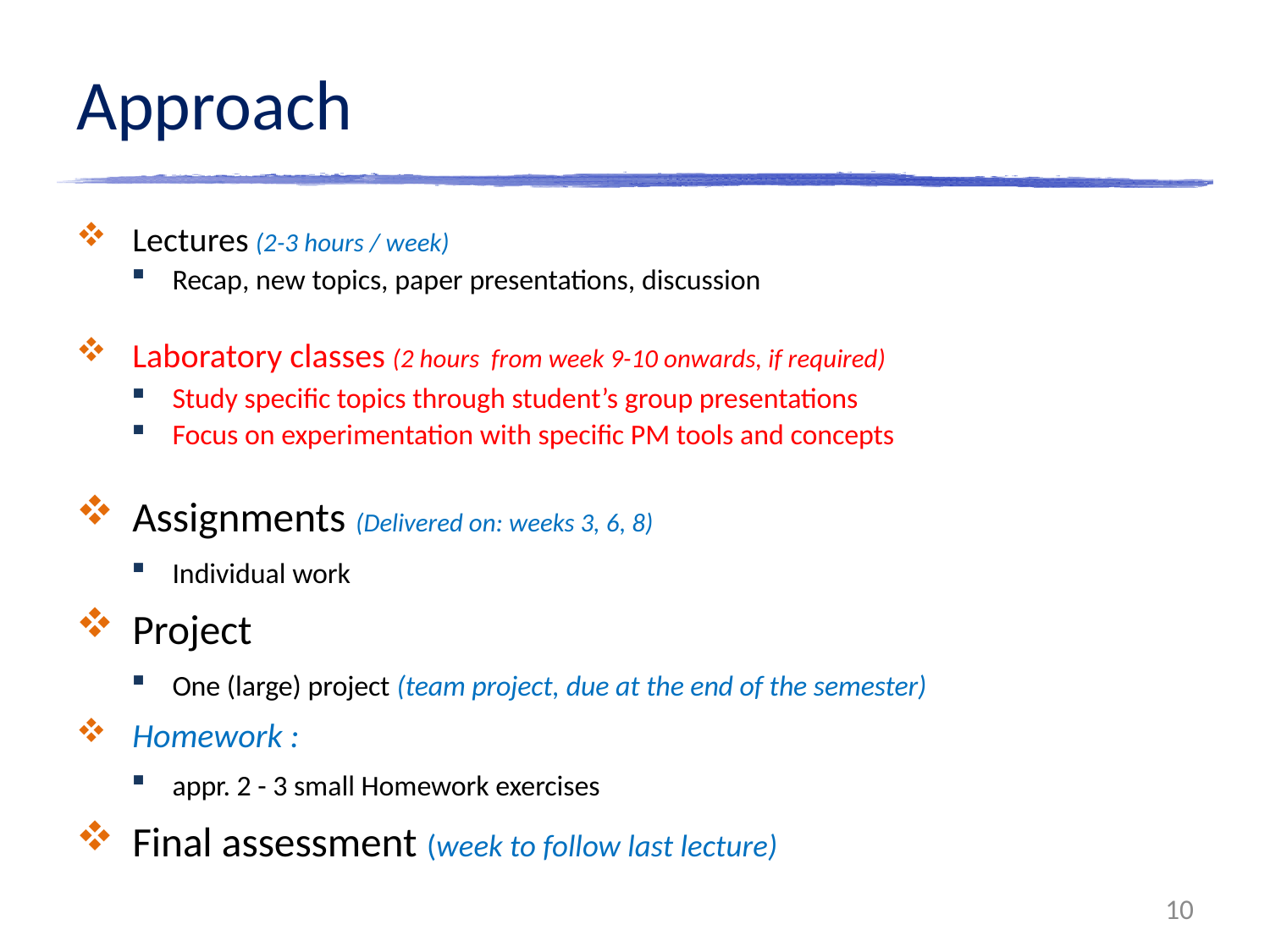

# Approach
Lectures (2-3 hours / week)
Recap, new topics, paper presentations, discussion

Laboratory classes (2 hours  from week 9-10 onwards, if required)
Study specific topics through student’s group presentations
Focus on experimentation with specific PM tools and concepts

Assignments (Delivered on: weeks 3, 6, 8)
Individual work
Project
One (large) project (team project, due at the end of the semester)
Homework :
appr. 2 - 3 small Homework exercises
Final assessment (week to follow last lecture)
10